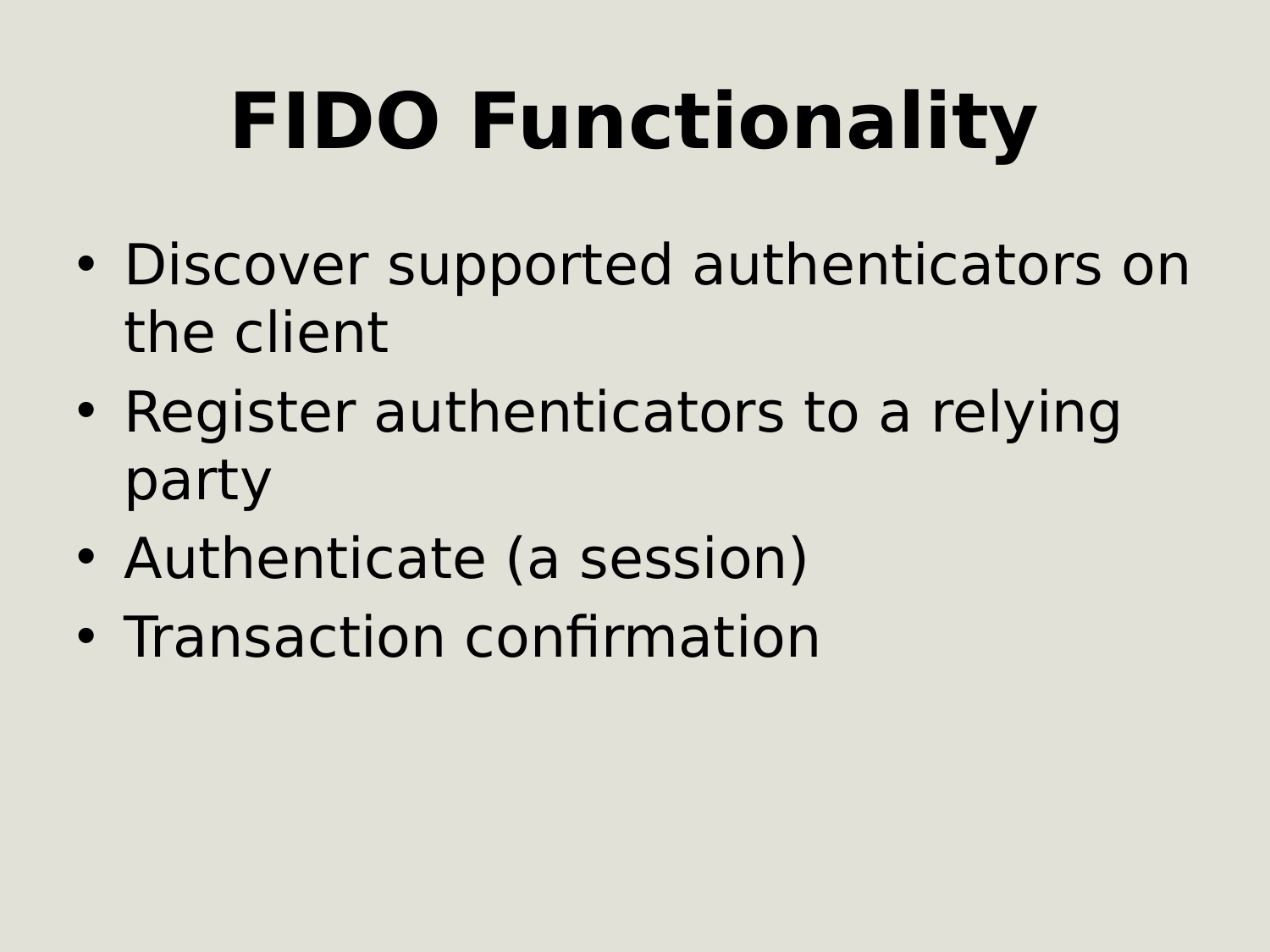

# FIDO Functionality
Discover supported authenticators on the client
Register authenticators to a relying party
Authenticate (a session)
Transaction confirmation